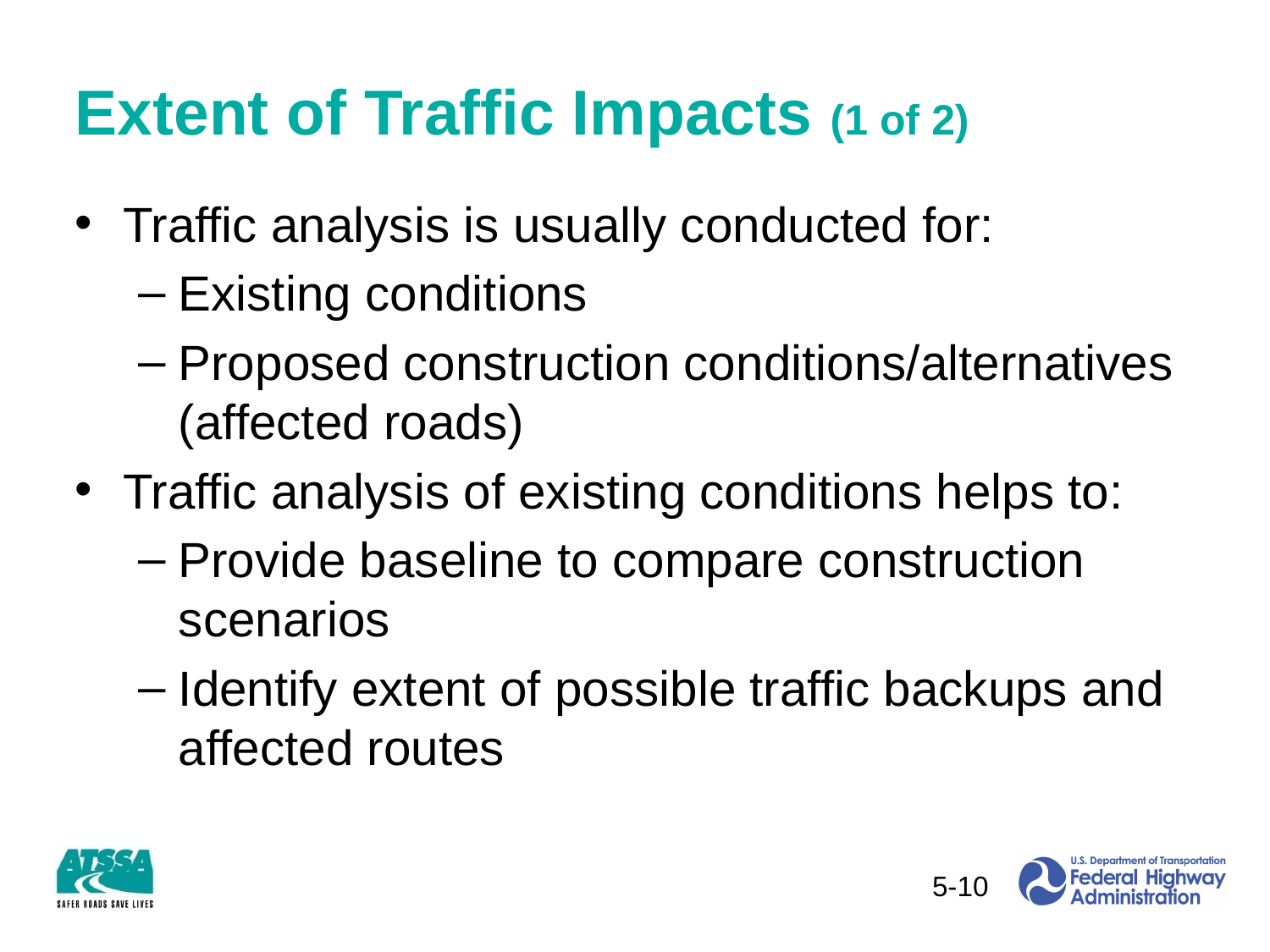

# Extent of Traffic Impacts (1 of 2)
Traffic analysis is usually conducted for:
Existing conditions
Proposed construction conditions/alternatives (affected roads)
Traffic analysis of existing conditions helps to:
Provide baseline to compare construction scenarios
Identify extent of possible traffic backups and affected routes